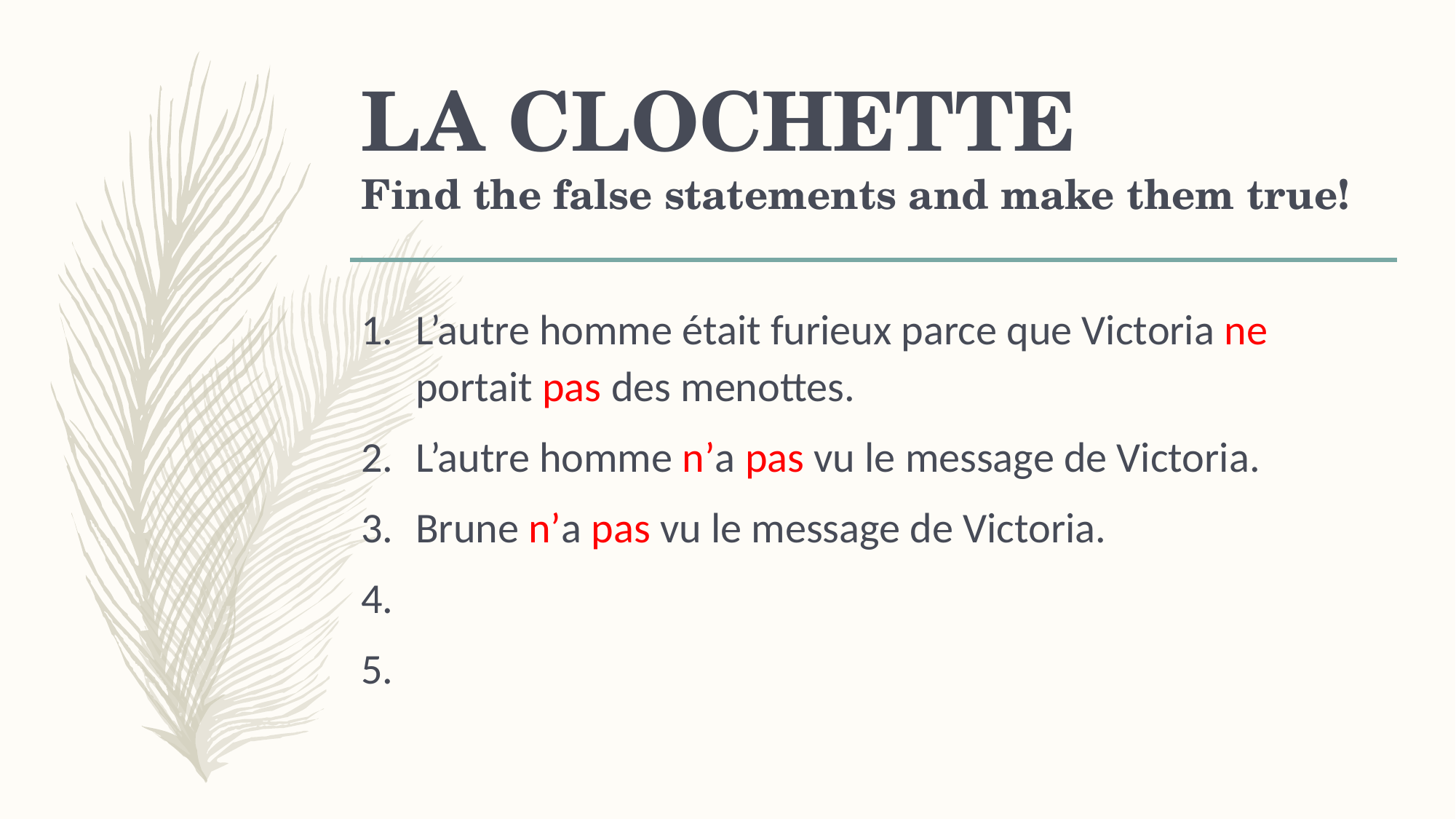

# LA CLOCHETTE Find the false statements and make them true!
L’autre homme était furieux parce que Victoria ne portait pas des menottes.
L’autre homme n’a pas vu le message de Victoria.
Brune n’a pas vu le message de Victoria.